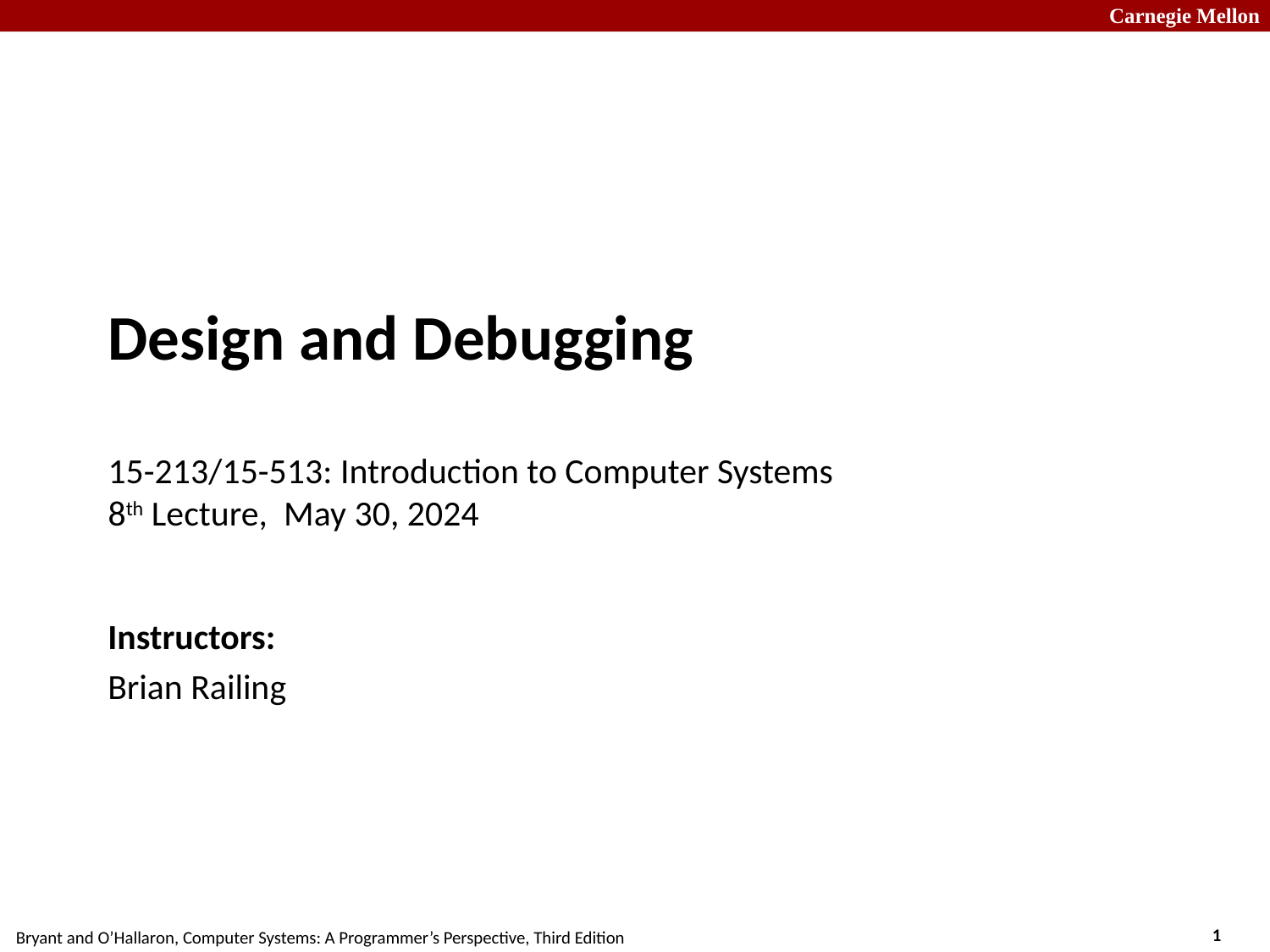

# Design and Debugging 15-213/15-513: Introduction to Computer Systems 8th Lecture,  May 30, 2024
Instructors:
Brian Railing